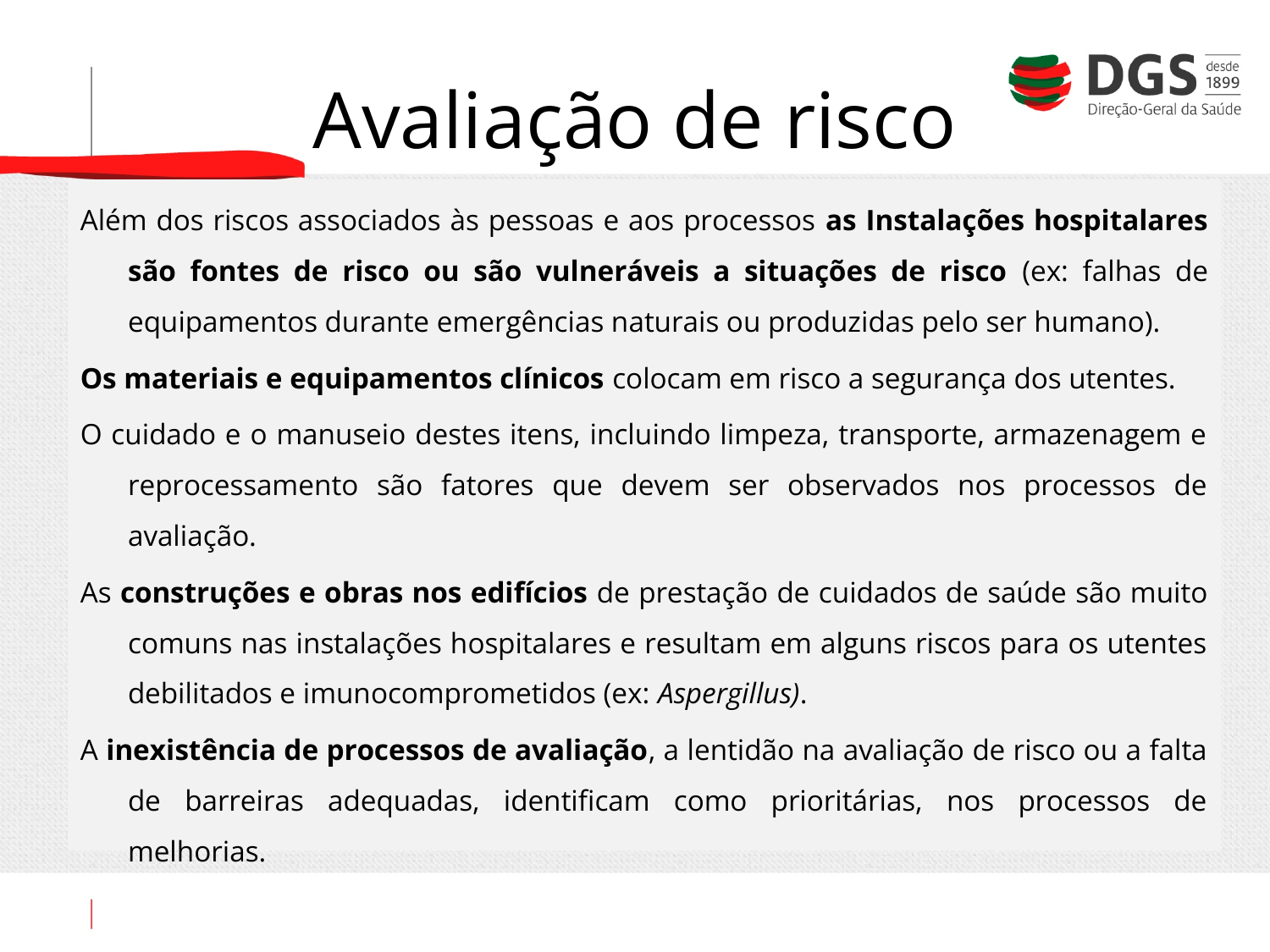

# Avaliação de risco
Além dos riscos associados às pessoas e aos processos as Instalações hospitalares são fontes de risco ou são vulneráveis a situações de risco (ex: falhas de equipamentos durante emergências naturais ou produzidas pelo ser humano).
Os materiais e equipamentos clínicos colocam em risco a segurança dos utentes.
O cuidado e o manuseio destes itens, incluindo limpeza, transporte, armazenagem e reprocessamento são fatores que devem ser observados nos processos de avaliação.
As construções e obras nos edifícios de prestação de cuidados de saúde são muito comuns nas instalações hospitalares e resultam em alguns riscos para os utentes debilitados e imunocomprometidos (ex: Aspergillus).
A inexistência de processos de avaliação, a lentidão na avaliação de risco ou a falta de barreiras adequadas, identificam como prioritárias, nos processos de melhorias.